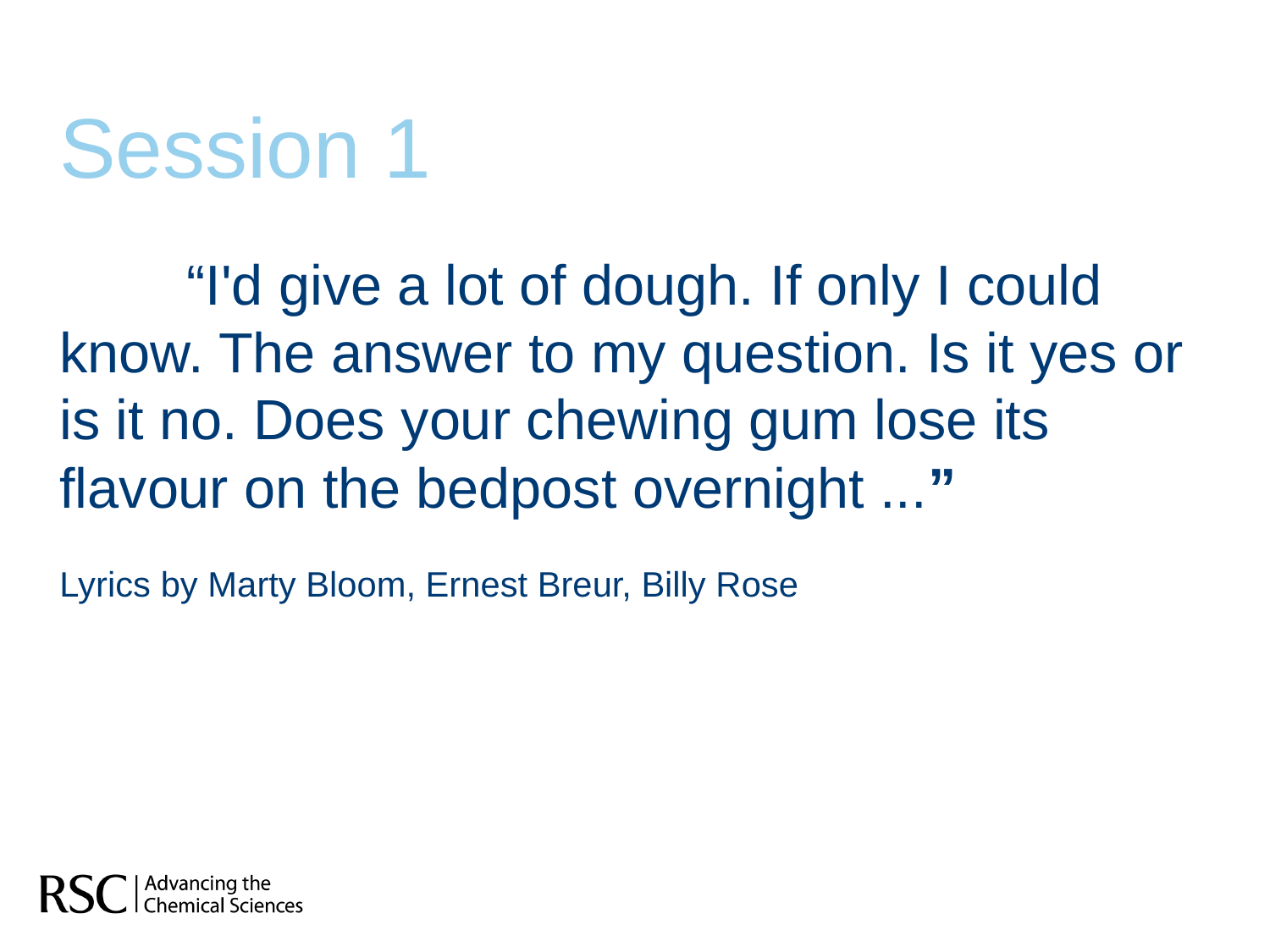

# Session 1
	“I'd give a lot of dough. If only I could know. The answer to my question. Is it yes or is it no. Does your chewing gum lose its flavour on the bedpost overnight ...”

Lyrics by Marty Bloom, Ernest Breur, Billy Rose